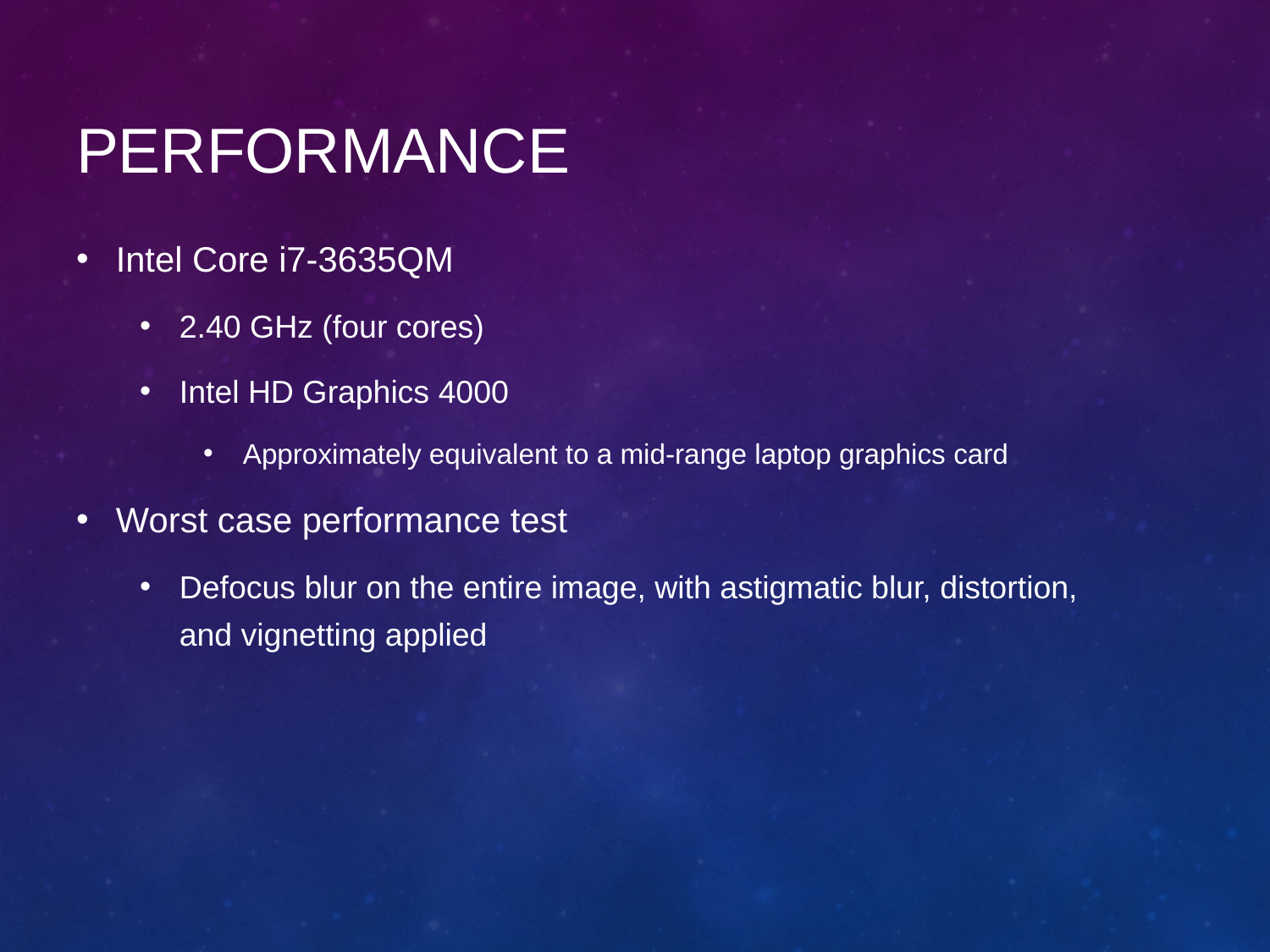

# Performance
Intel Core i7-3635QM
2.40 GHz (four cores)
Intel HD Graphics 4000
Approximately equivalent to a mid-range laptop graphics card
Worst case performance test
Defocus blur on the entire image, with astigmatic blur, distortion, and vignetting applied